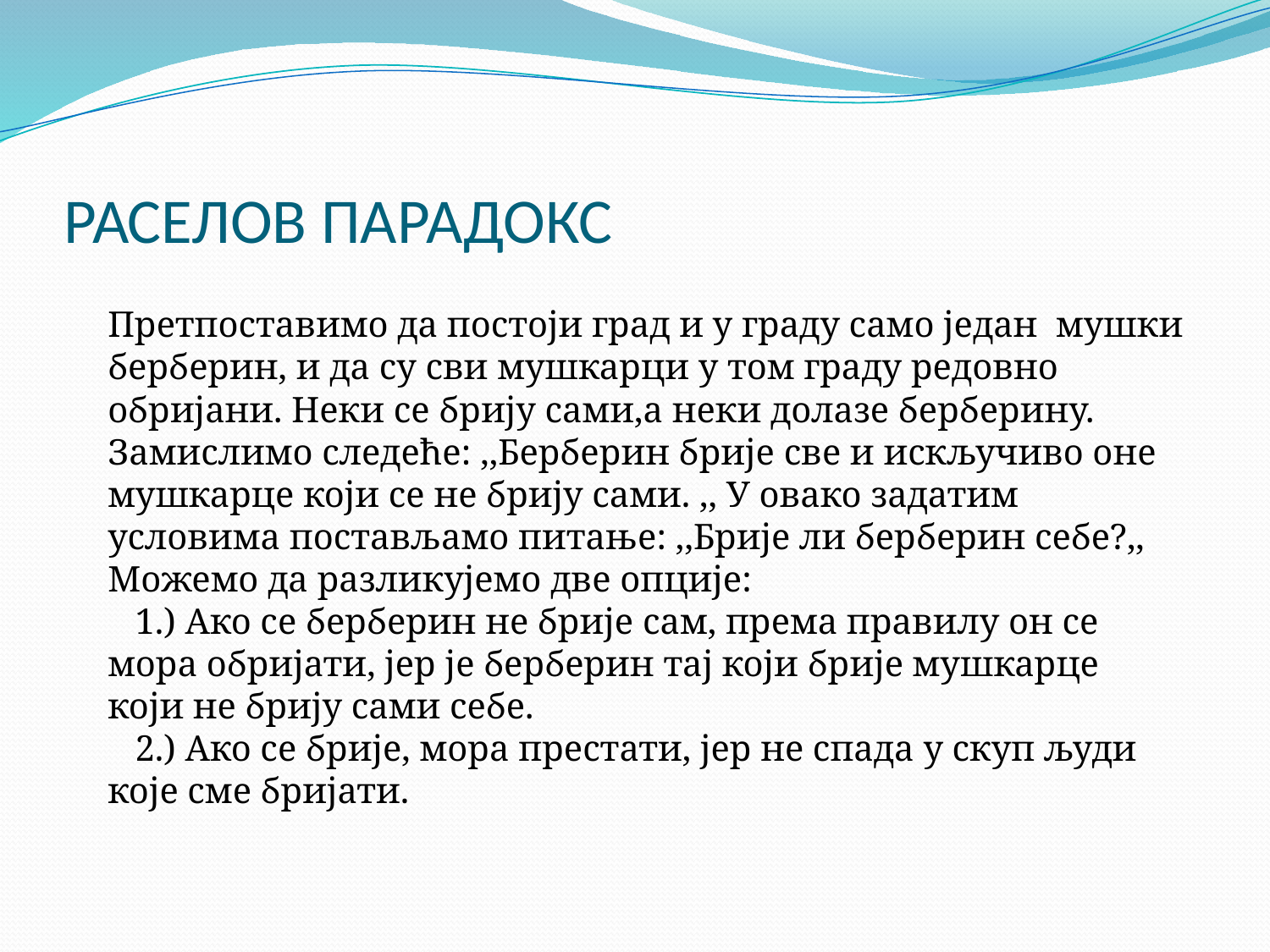

# РАСЕЛОВ ПАРАДОКС
Претпоставимо да постоји град и у граду само један  мушки берберин, и да су сви мушкарци у том граду редовно обријани. Неки се брију сами,а неки долазе берберину.
Замислимо следеће: ,,Берберин брије све и искључиво оне мушкарце који се не брију сами. ,, У овако задатим условима постављамо питање: ,,Брије ли берберин себе?,,
Можемо да разликујемо две опције:
   1.) Ако се берберин не брије сам, према правилу он се мора обријати, јер је берберин тај који брије мушкарце који не брију сами себе.
   2.) Ако се брије, мора престати, јер не спада у скуп људи које сме бријати.